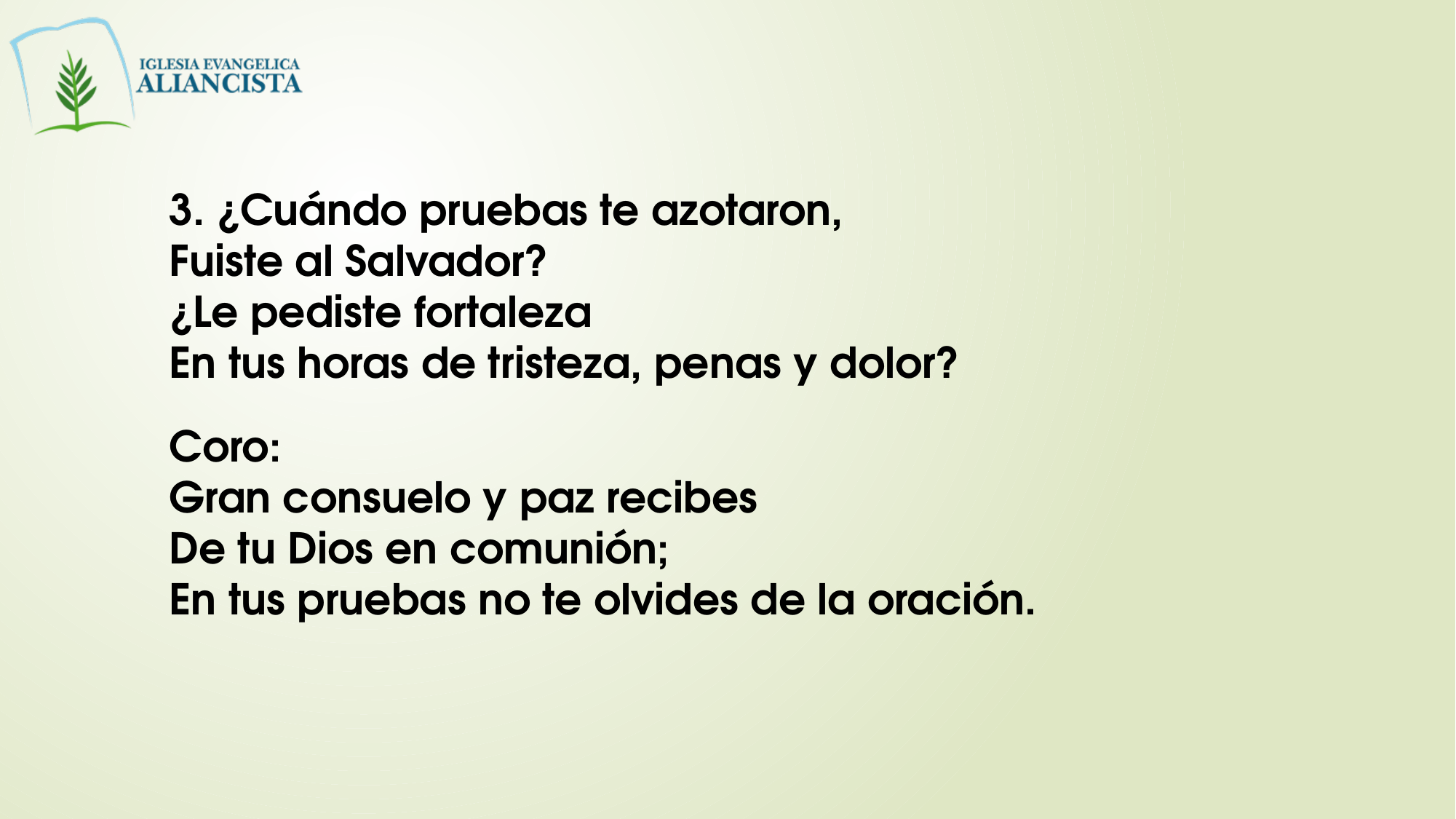

3. ¿Cuándo pruebas te azotaron,
Fuiste al Salvador?
¿Le pediste fortaleza
En tus horas de tristeza, penas y dolor?

Coro:
Gran consuelo y paz recibes
De tu Dios en comunión;
En tus pruebas no te olvides de la oración.